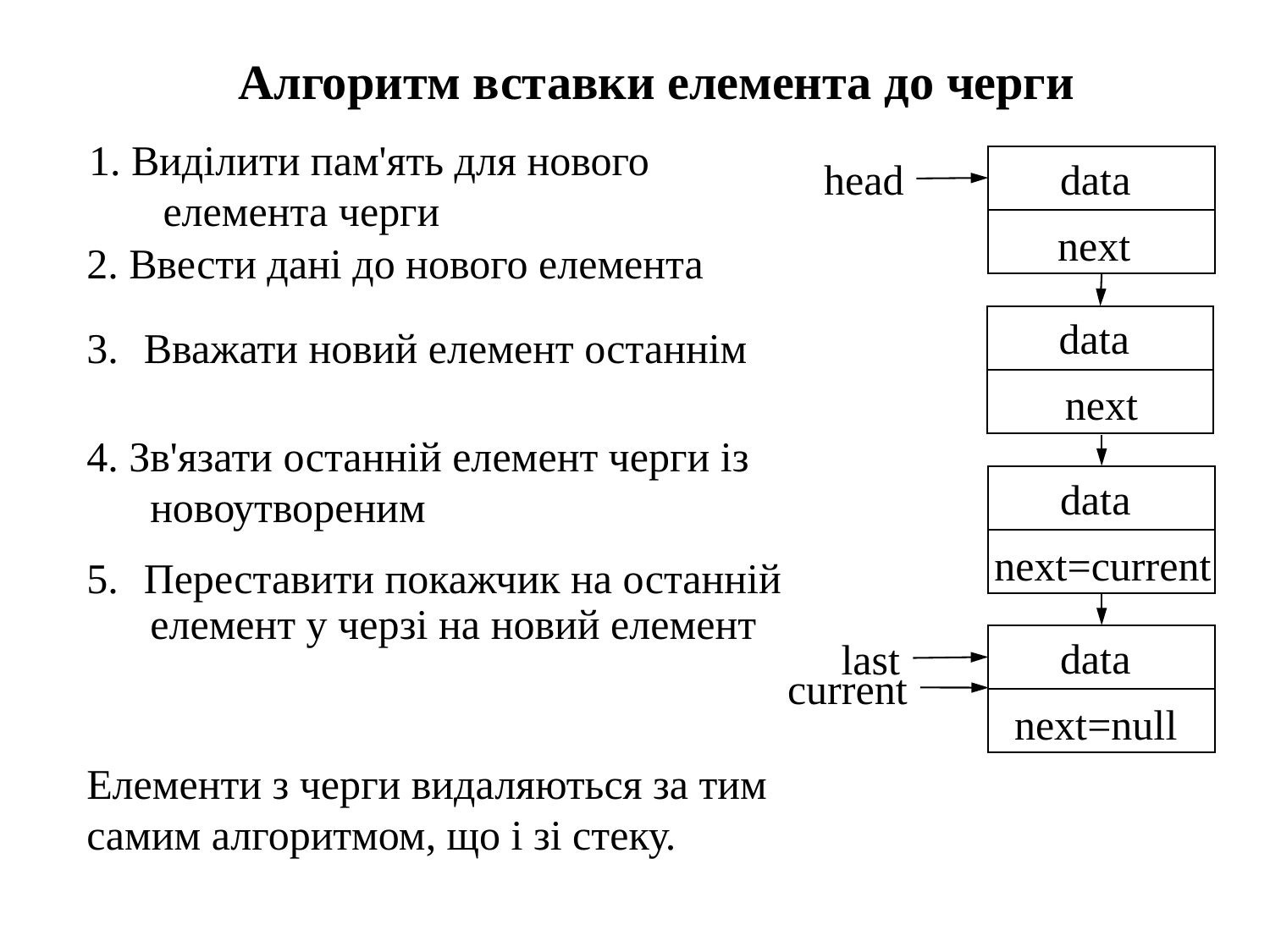

Алгоритм вставки елемента до черги
1. Виділити пам'ять для нового елемента черги

data

next
head

data

next

data

next=current

data

next=null
last
current
2. Ввести дані до нового елемента
3. Вважати новий елемент останнім
4. Зв'язати останній елемент черги із новоутвореним
5. Переставити покажчик на останній елемент у черзі на новий елемент
Елементи з черги видаляються за тим самим алгоритмом, що і зі стеку.